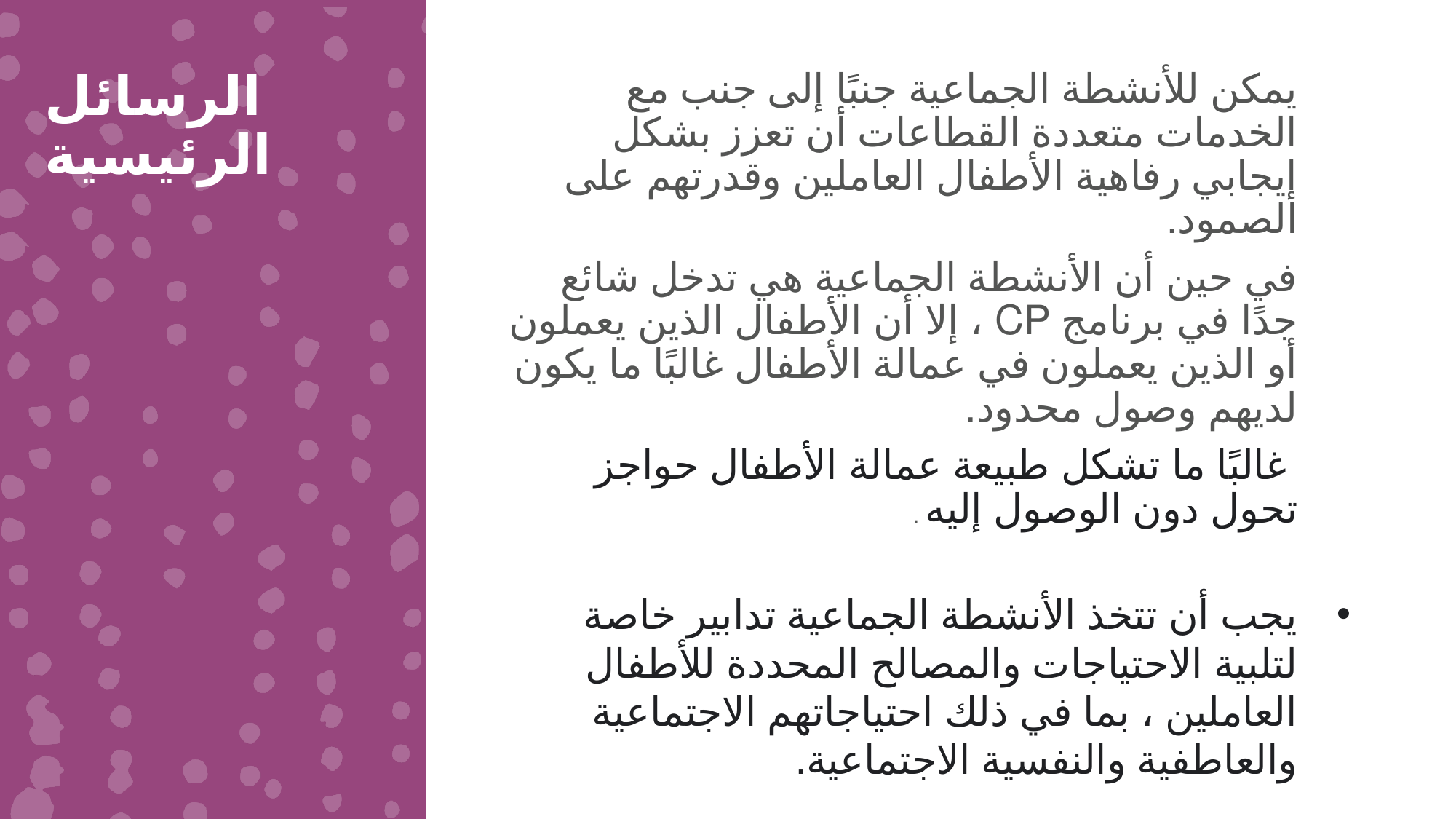

الرسائل الرئيسية
يمكن للأنشطة الجماعية جنبًا إلى جنب مع الخدمات متعددة القطاعات أن تعزز بشكل إيجابي رفاهية الأطفال العاملين وقدرتهم على الصمود.
في حين أن الأنشطة الجماعية هي تدخل شائع جدًا في برنامج CP ، إلا أن الأطفال الذين يعملون أو الذين يعملون في عمالة الأطفال غالبًا ما يكون لديهم وصول محدود.
 غالبًا ما تشكل طبيعة عمالة الأطفال حواجز تحول دون الوصول إليه .

يجب أن تتخذ الأنشطة الجماعية تدابير خاصة لتلبية الاحتياجات والمصالح المحددة للأطفال العاملين ، بما في ذلك احتياجاتهم الاجتماعية والعاطفية والنفسية الاجتماعية.